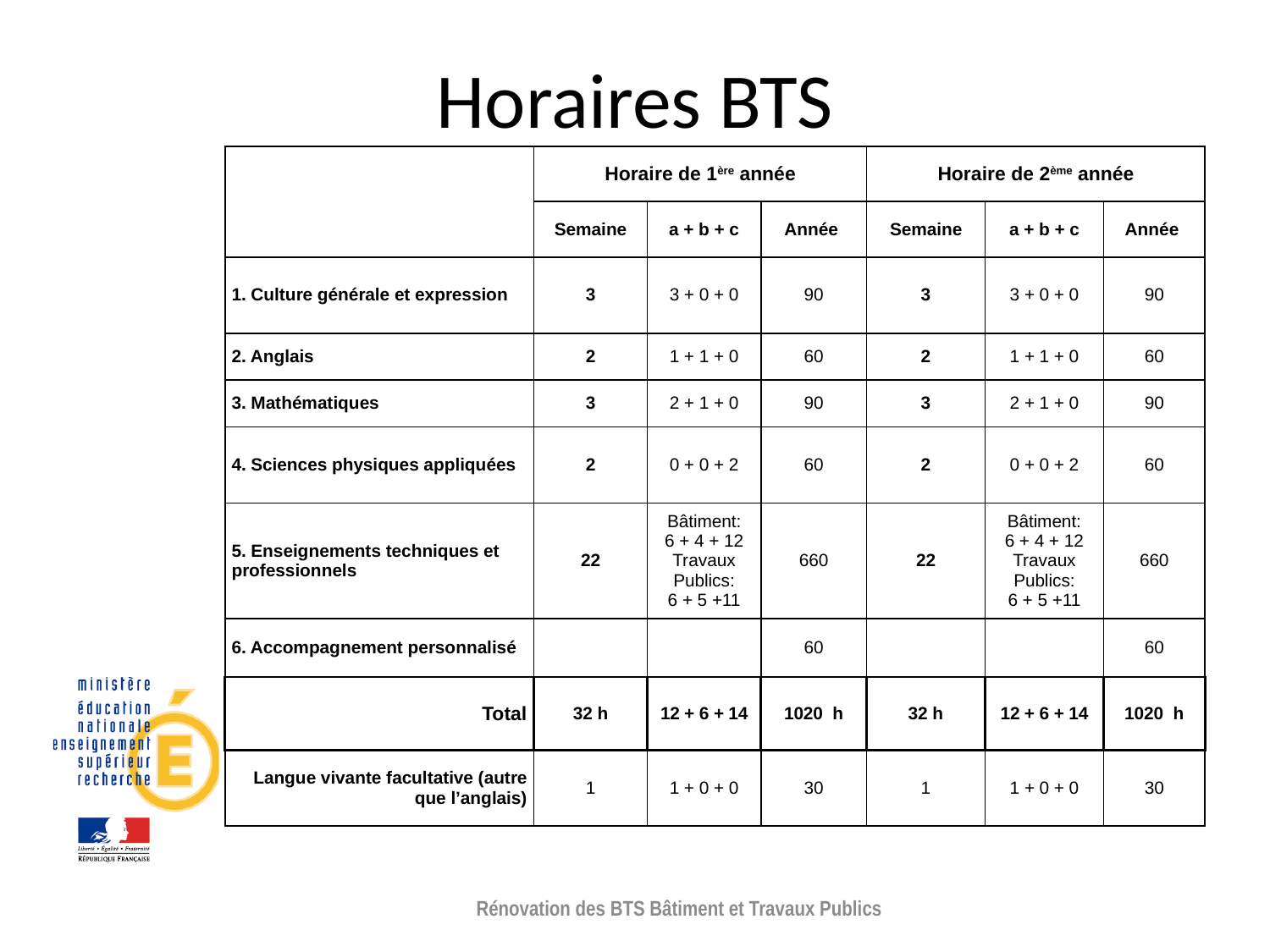

# Horaires BTS
|  | Horaire de 1ère année |  |  | Horaire de 2ème année |  |  |
| --- | --- | --- | --- | --- | --- | --- |
|  | Semaine | a + b + c | Année | Semaine | a + b + c | Année |
| 1. Culture générale et expression | 3 | 3 + 0 + 0 | 90 | 3 | 3 + 0 + 0 | 90 |
| 2. Anglais | 2 | 1 + 1 + 0 | 60 | 2 | 1 + 1 + 0 | 60 |
| 3. Mathématiques | 3 | 2 + 1 + 0 | 90 | 3 | 2 + 1 + 0 | 90 |
| 4. Sciences physiques appliquées | 2 | 0 + 0 + 2 | 60 | 2 | 0 + 0 + 2 | 60 |
| 5. Enseignements techniques et professionnels | 22 | Bâtiment: 6 + 4 + 12 Travaux Publics: 6 + 5 +11 | 660 | 22 | Bâtiment: 6 + 4 + 12 Travaux Publics: 6 + 5 +11 | 660 |
| 6. Accompagnement personnalisé |  |  | 60 |  |  | 60 |
| Total | 32 h | 12 + 6 + 14 | 1020 h | 32 h | 12 + 6 + 14 | 1020 h |
| Langue vivante facultative (autre que l’anglais) | 1 | 1 + 0 + 0 | 30 | 1 | 1 + 0 + 0 | 30 |
Rénovation des BTS Bâtiment et Travaux Publics